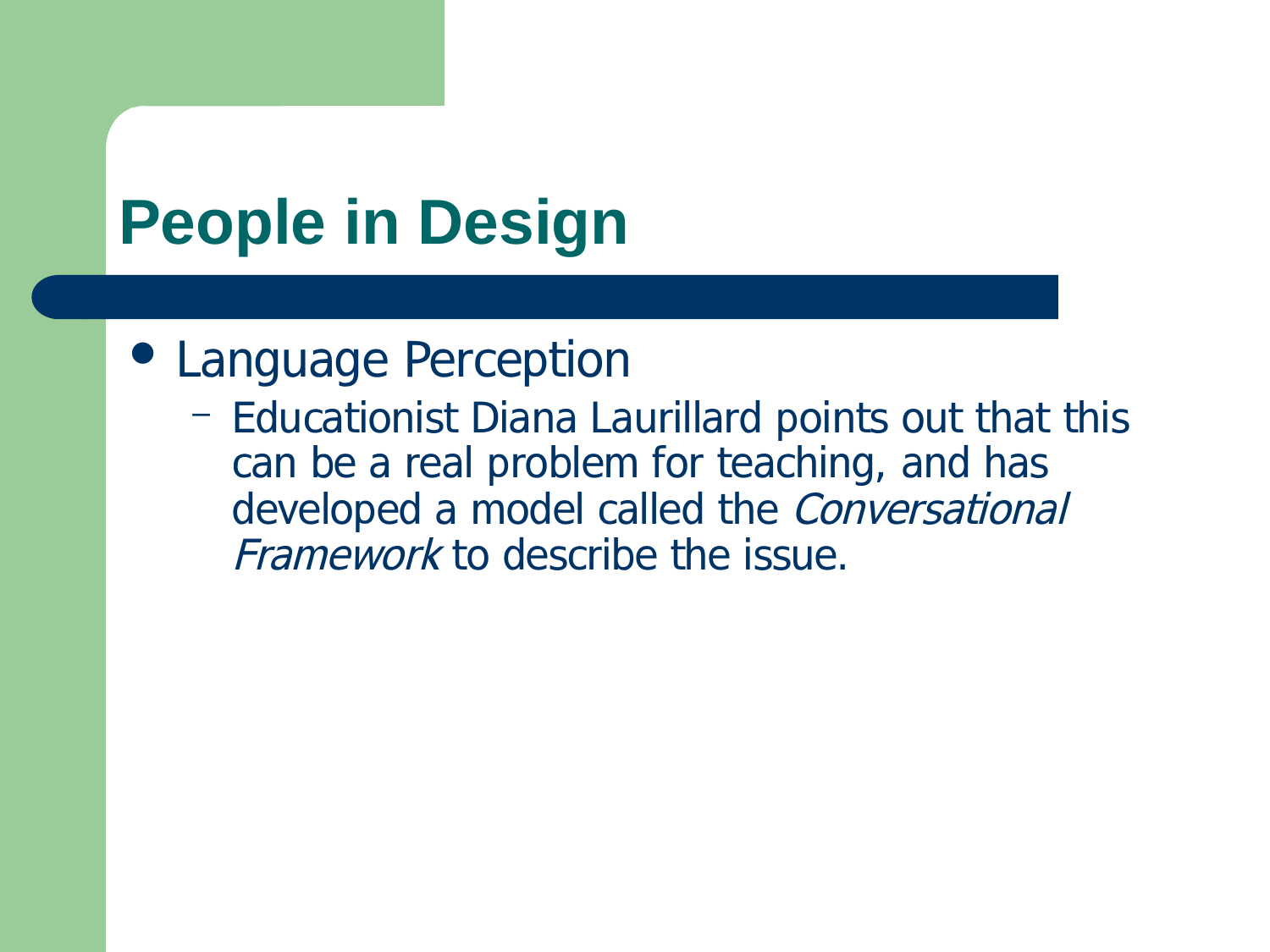

# People in Design
Language Perception
Educationist Diana Laurillard points out that this can be a real problem for teaching, and has developed a model called the Conversational Framework to describe the issue.